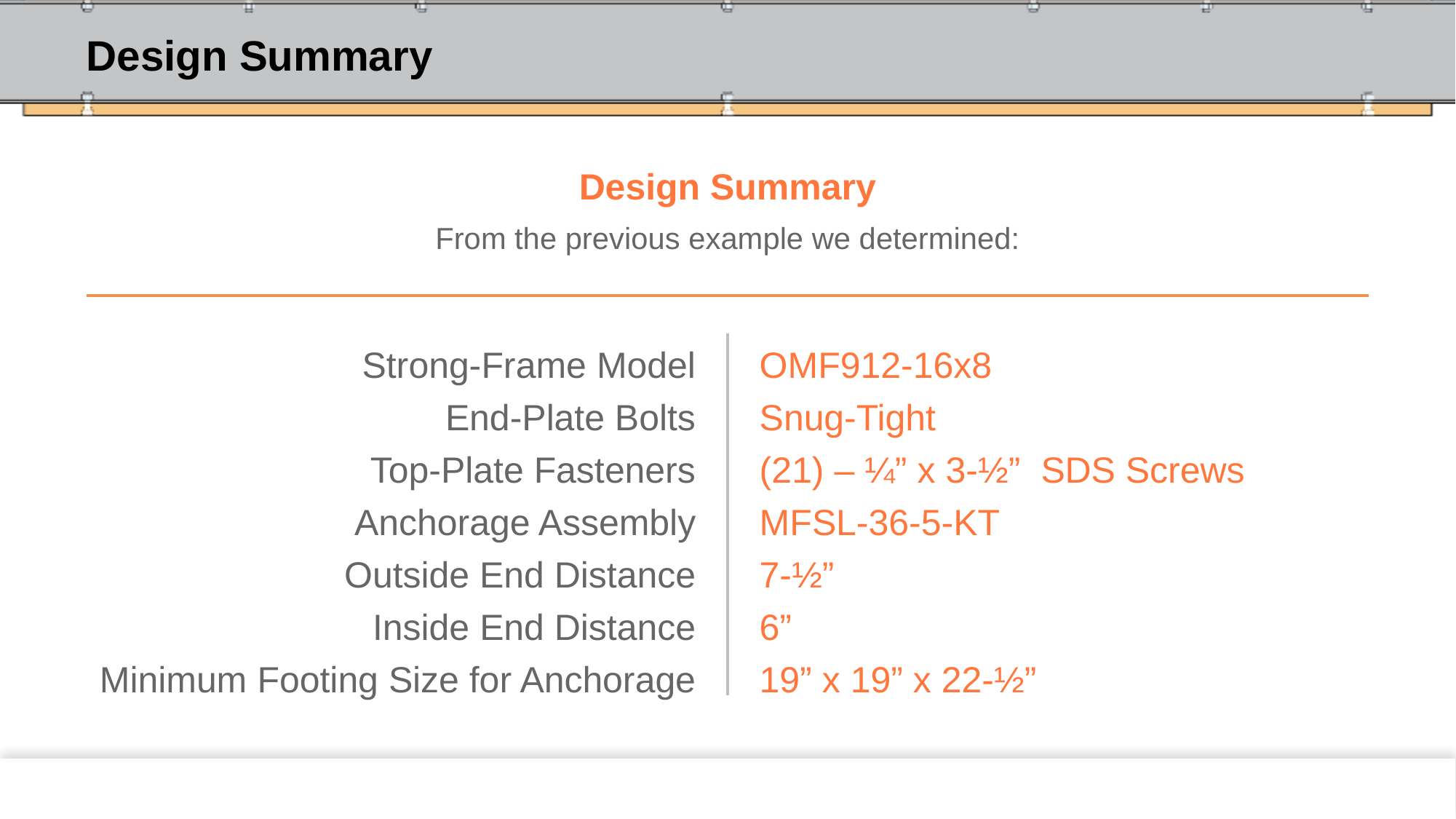

# Design Summary
Design Summary
From the previous example we determined:
Strong-Frame Model
End-Plate Bolts
Top-Plate Fasteners
Anchorage Assembly
Outside End Distance
Inside End Distance
Minimum Footing Size for Anchorage
OMF912-16x8
Snug-Tight
(21) – ¼” x 3-½”  SDS Screws
MFSL-36-5-KT
7-½”
6”
19” x 19” x 22-½”